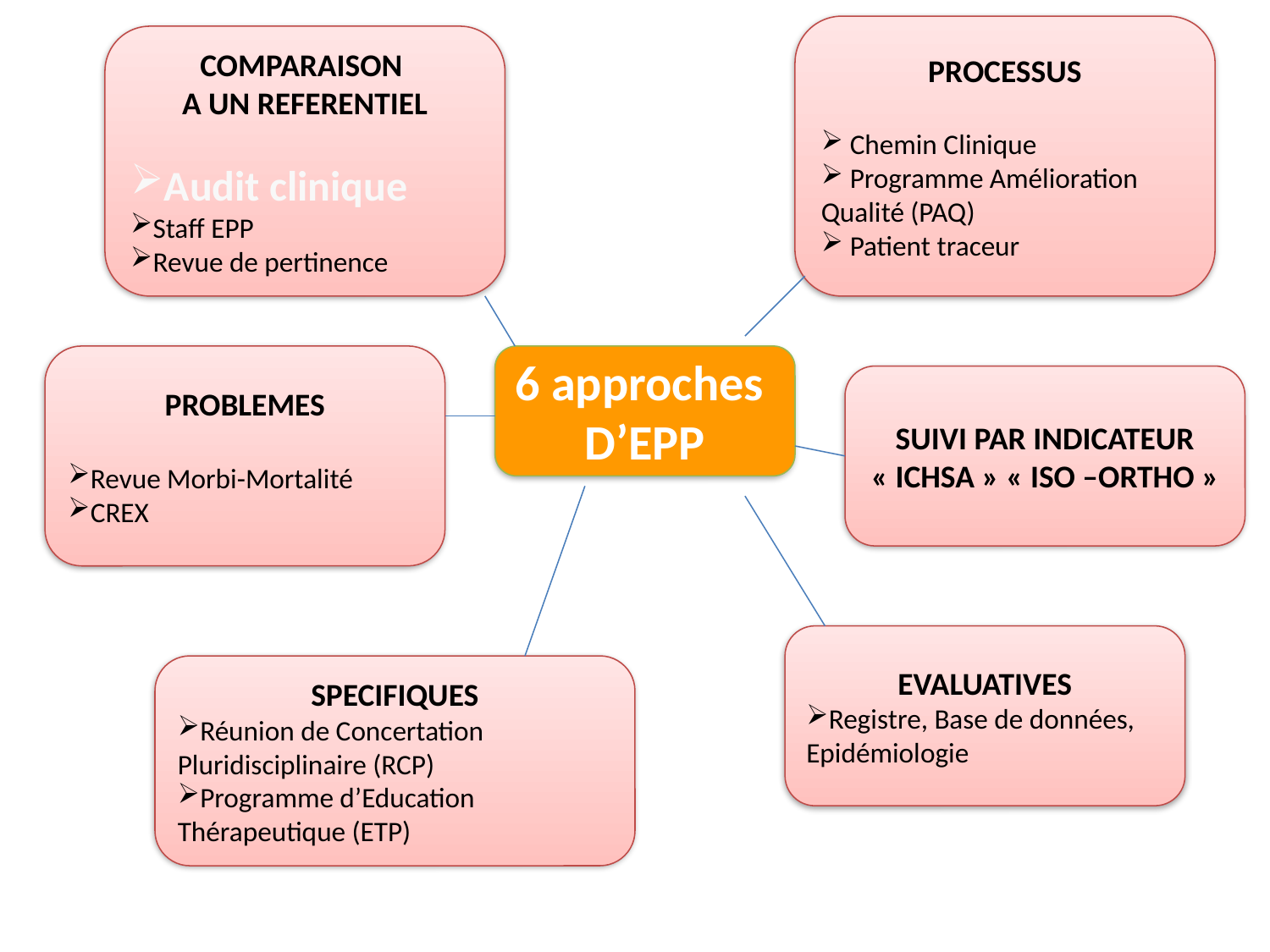

PROCESSUS

 Chemin Clinique
 Programme Amélioration Qualité (PAQ)
 Patient traceur
COMPARAISON
A UN REFERENTIEL

Audit clinique
Staff EPP
Revue de pertinence
PROBLEMES

Revue Morbi-Mortalité
CREX
6 approches
D’EPP
SUIVI PAR INDICATEUR
« ICHSA » « ISO –ORTHO »
EVALUATIVES
Registre, Base de données, Epidémiologie
SPECIFIQUES
Réunion de Concertation Pluridisciplinaire (RCP)
Programme d’Education Thérapeutique (ETP)